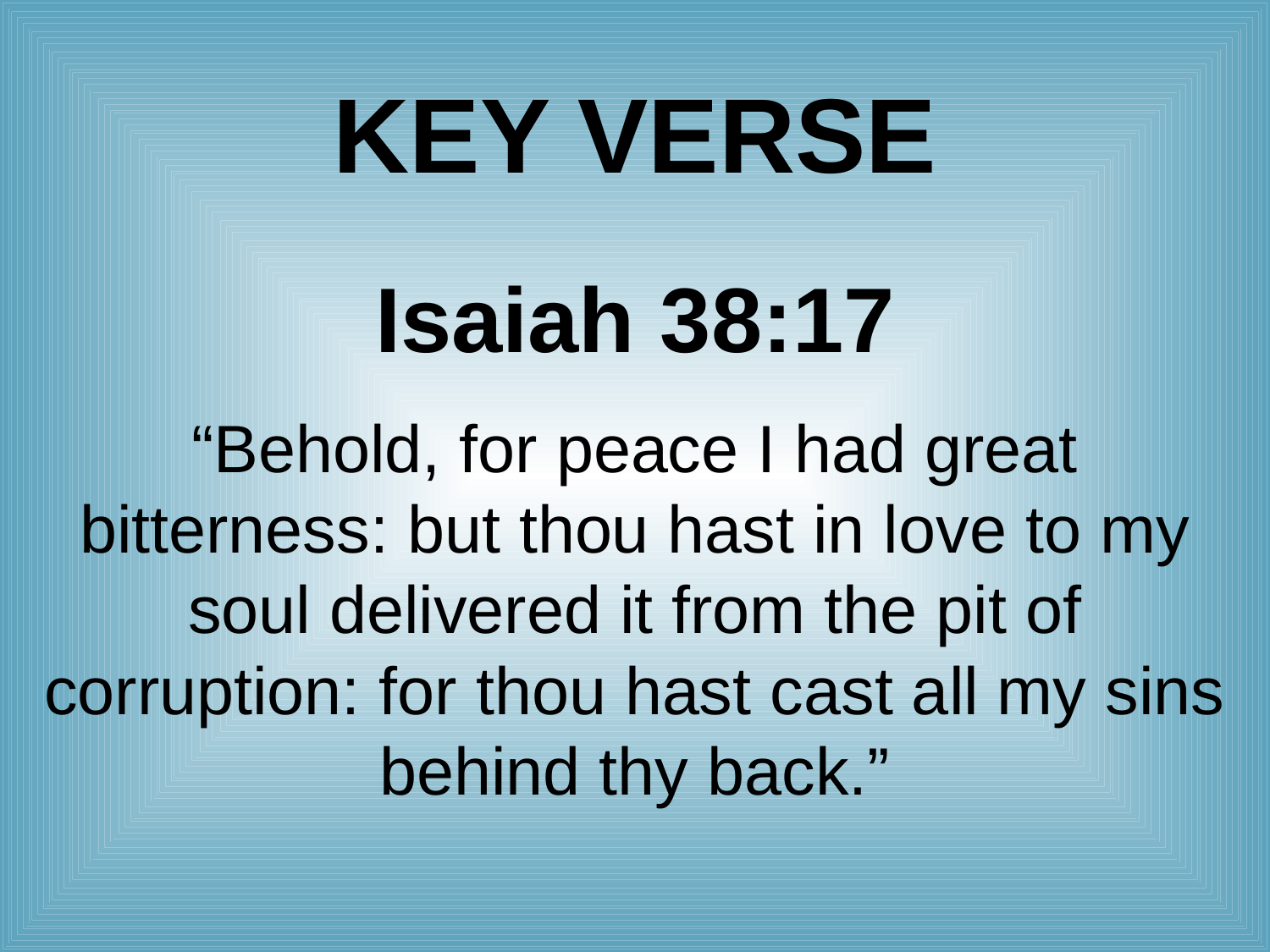

# KEY VERSE
Isaiah 38:17
“Behold, for peace I had great bitterness: but thou hast in love to my soul delivered it from the pit of corruption: for thou hast cast all my sins behind thy back.”